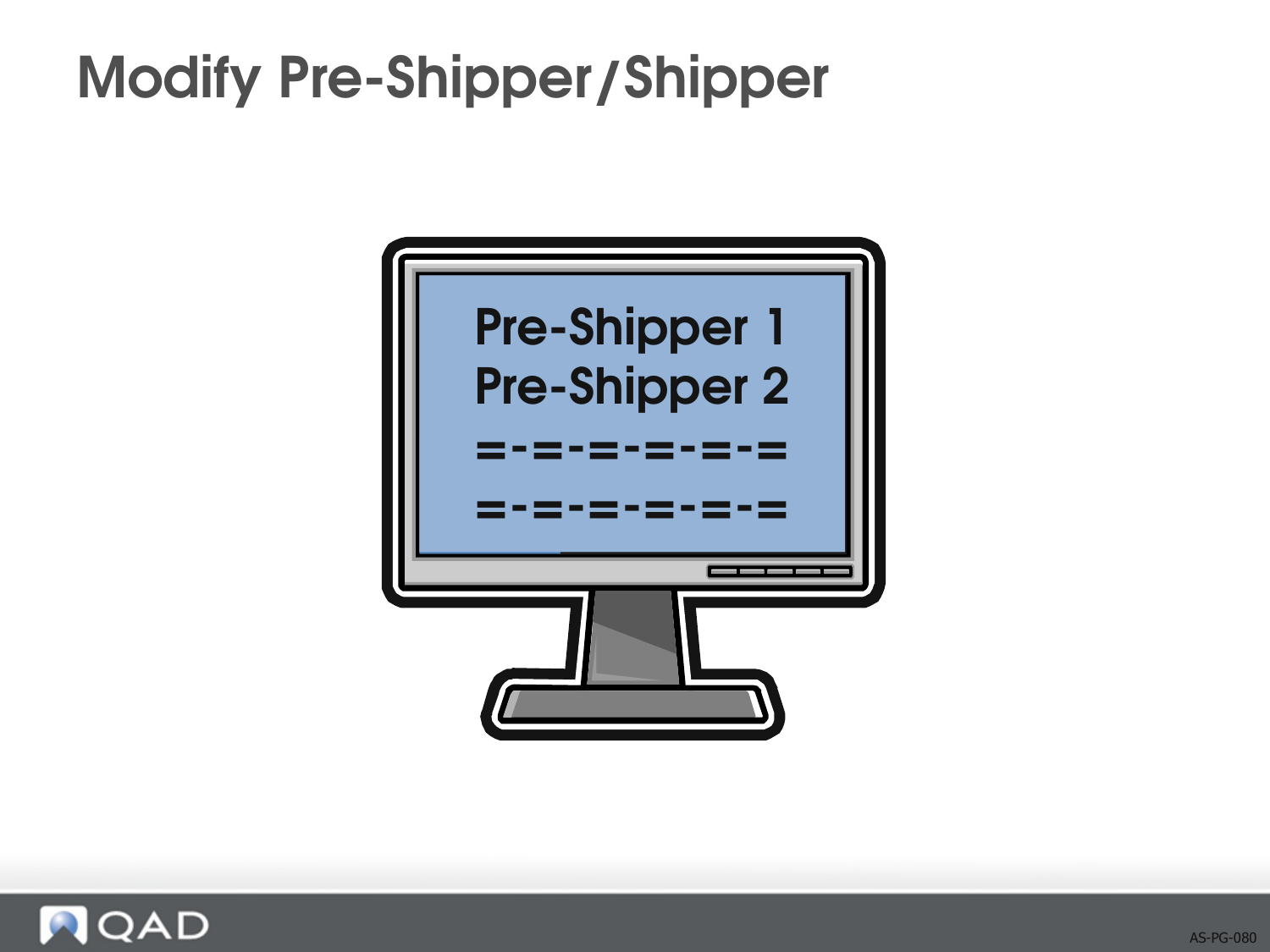

# Modify Pre-Shipper/Shipper

Pre-Shipper 1
Pre-Shipper 2
=-=-=-=-=-=
=-=-=-=-=-=
AS-PG-080